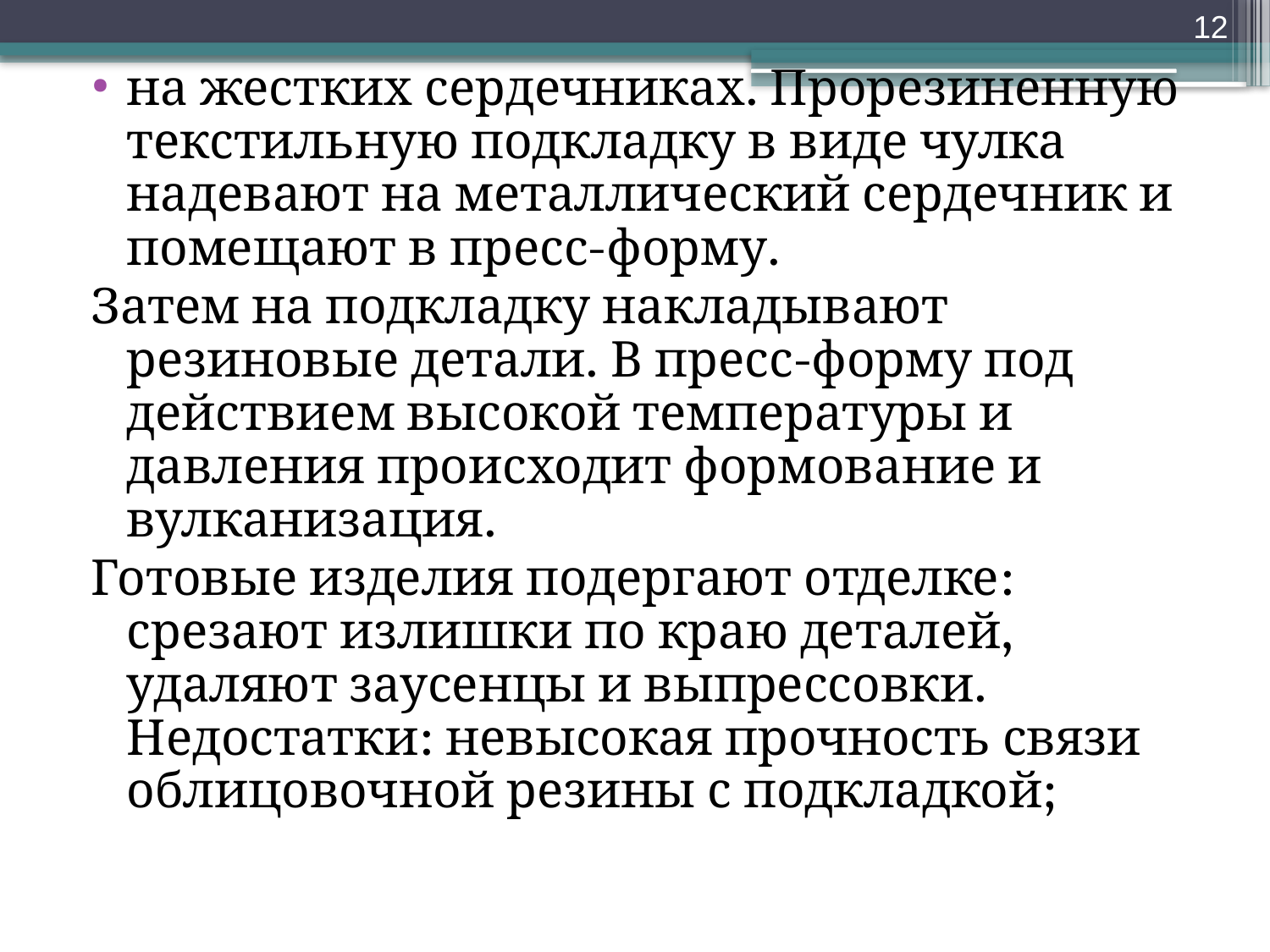

12
на жестких сердечниках. Прорезиненную текстильную подкладку в виде чулка надевают на металлический сердечник и помещают в пресс-форму.
Затем на подкладку накладывают резиновые детали. В пресс-форму под действием высокой температуры и давления происходит формование и вулканизация.
Готовые изделия подергают отделке: срезают излишки по краю деталей, удаляют заусенцы и выпрессовки. Недостатки: невысокая прочность связи облицовочной резины с подкладкой;